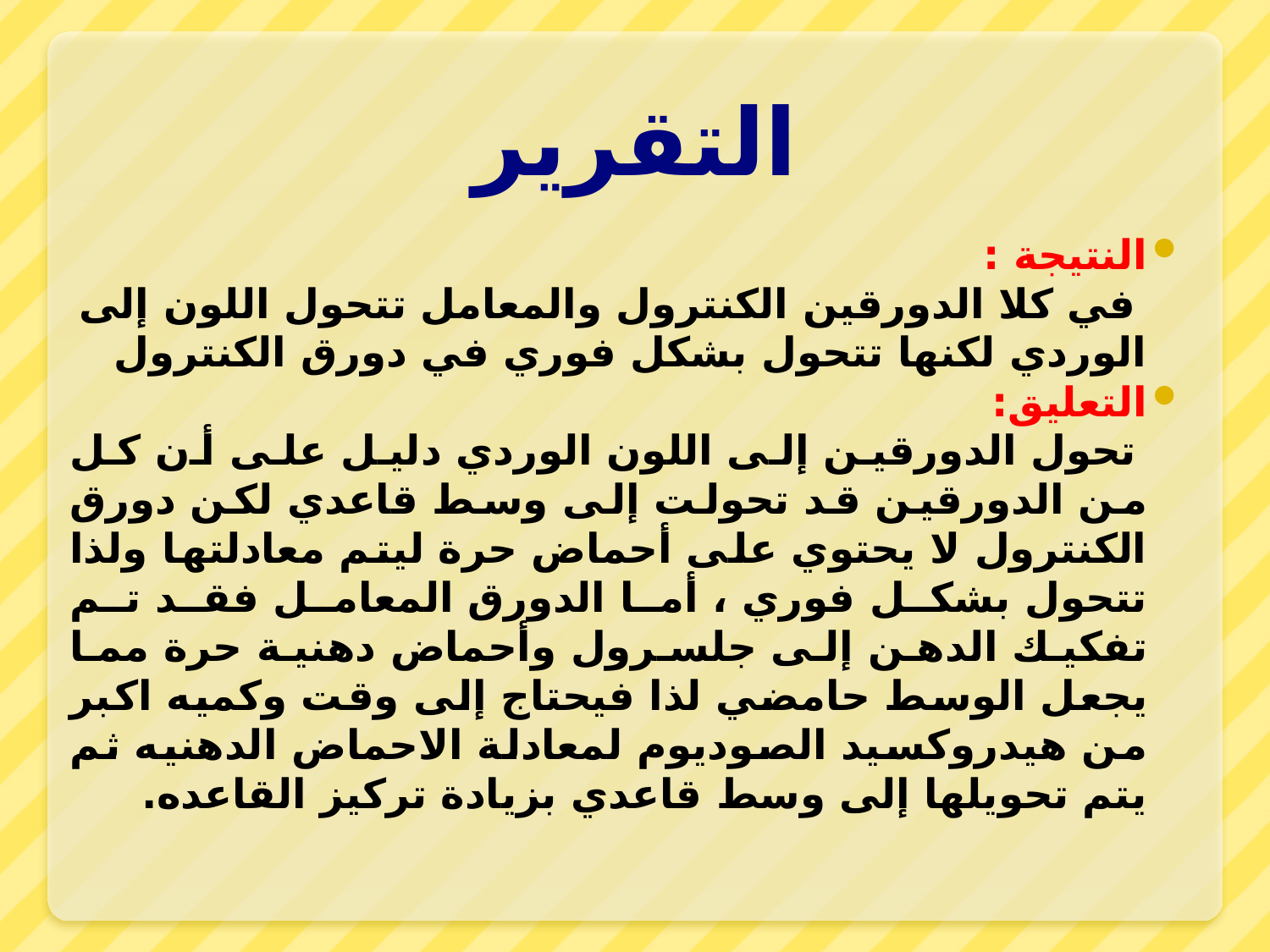

# التقرير
النتيجة :
   في كلا الدورقين الكنترول والمعامل تتحول اللون إلى الوردي لكنها تتحول بشكل فوري في دورق الكنترول
التعليق:
   تحول الدورقين إلى اللون الوردي دليل على أن كل من الدورقين قد تحولت إلى وسط قاعدي لكن دورق الكنترول لا يحتوي على أحماض حرة ليتم معادلتها ولذا تتحول بشكل فوري ، أما الدورق المعامل فقد تم تفكيك الدهن إلى جلسرول وأحماض دهنية حرة مما يجعل الوسط حامضي لذا فيحتاج إلى وقت وكميه اكبر من هيدروكسيد الصوديوم لمعادلة الاحماض الدهنيه ثم يتم تحويلها إلى وسط قاعدي بزيادة تركيز القاعده.